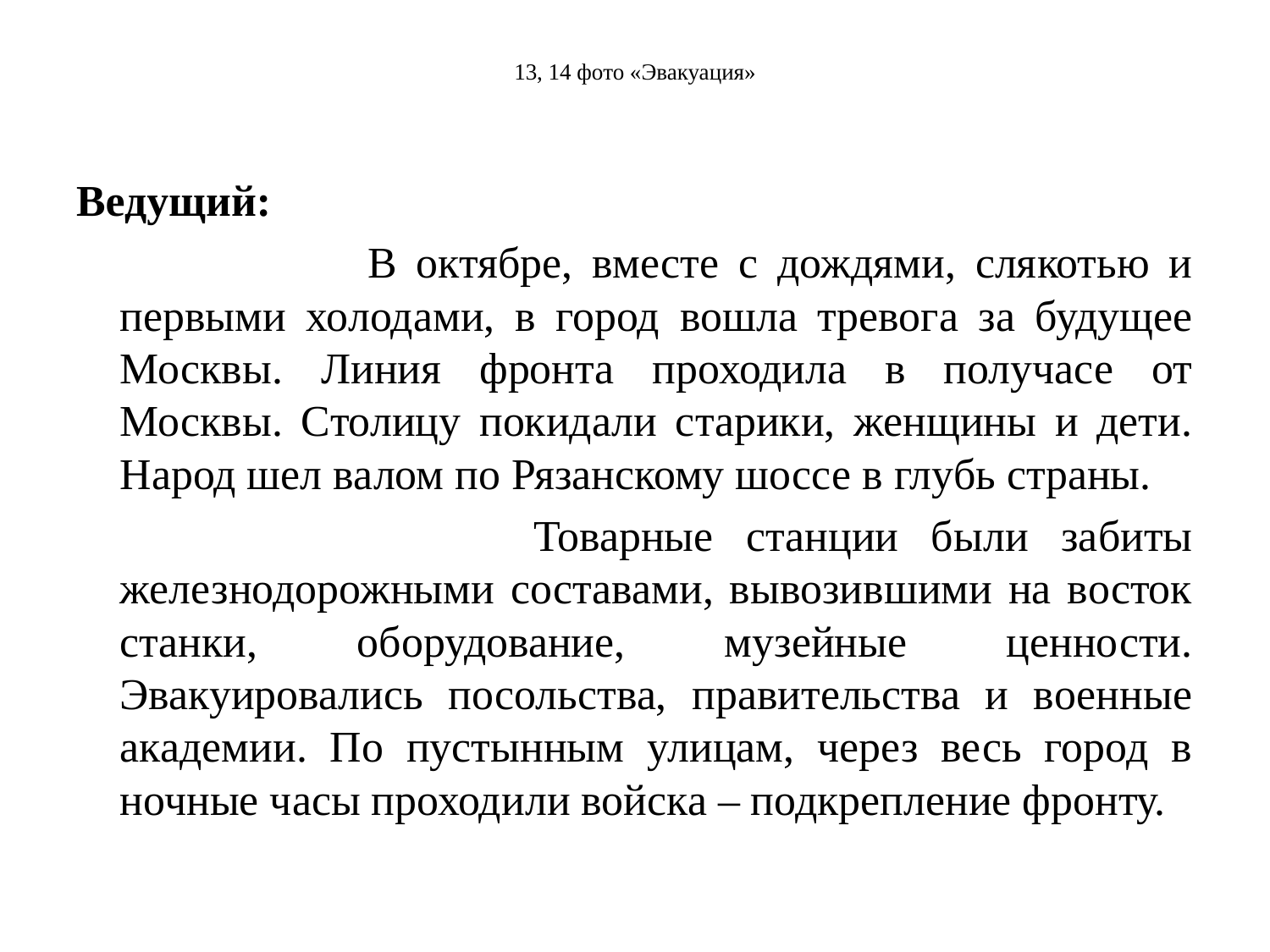

# 13, 14 фото «Эвакуация»
Ведущий:
               В октябре, вместе с дождями, слякотью и первыми холодами, в город вошла тревога за будущее Москвы. Линия фронта проходила в получасе от Москвы. Столицу покидали старики, женщины и дети. Народ шел валом по Рязанскому шоссе в глубь страны.
              Товарные станции были забиты железнодорожными составами, вывозившими на восток станки, оборудование, музейные ценности. Эвакуировались посольства, правительства и военные академии. По пустынным улицам, через весь город в ночные часы проходили войска – подкрепление фронту.